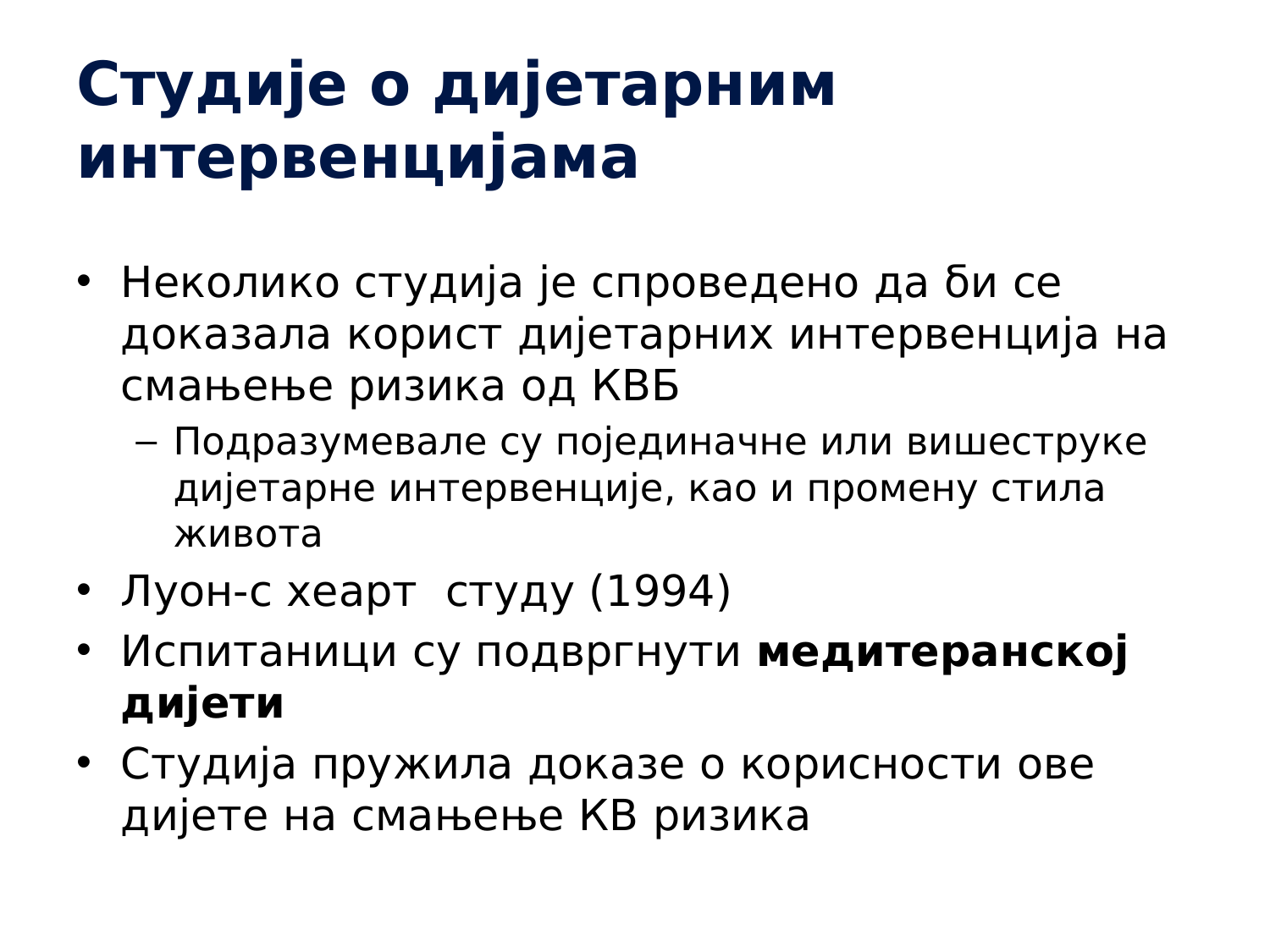

# Студије о дијетарним интервенцијама
Неколико студија је спроведено да би се доказала корист дијетарних интервенција на смањење ризика од КВБ
Подразумевале су појединачне или вишеструке дијетарне интервенције, као и промену стила живота
Лyон-с хеарт  студy (1994)
Испитаници су подвргнути медитеранској дијети
Студија пружила доказе о корисности ове дијете на смањење КВ ризика